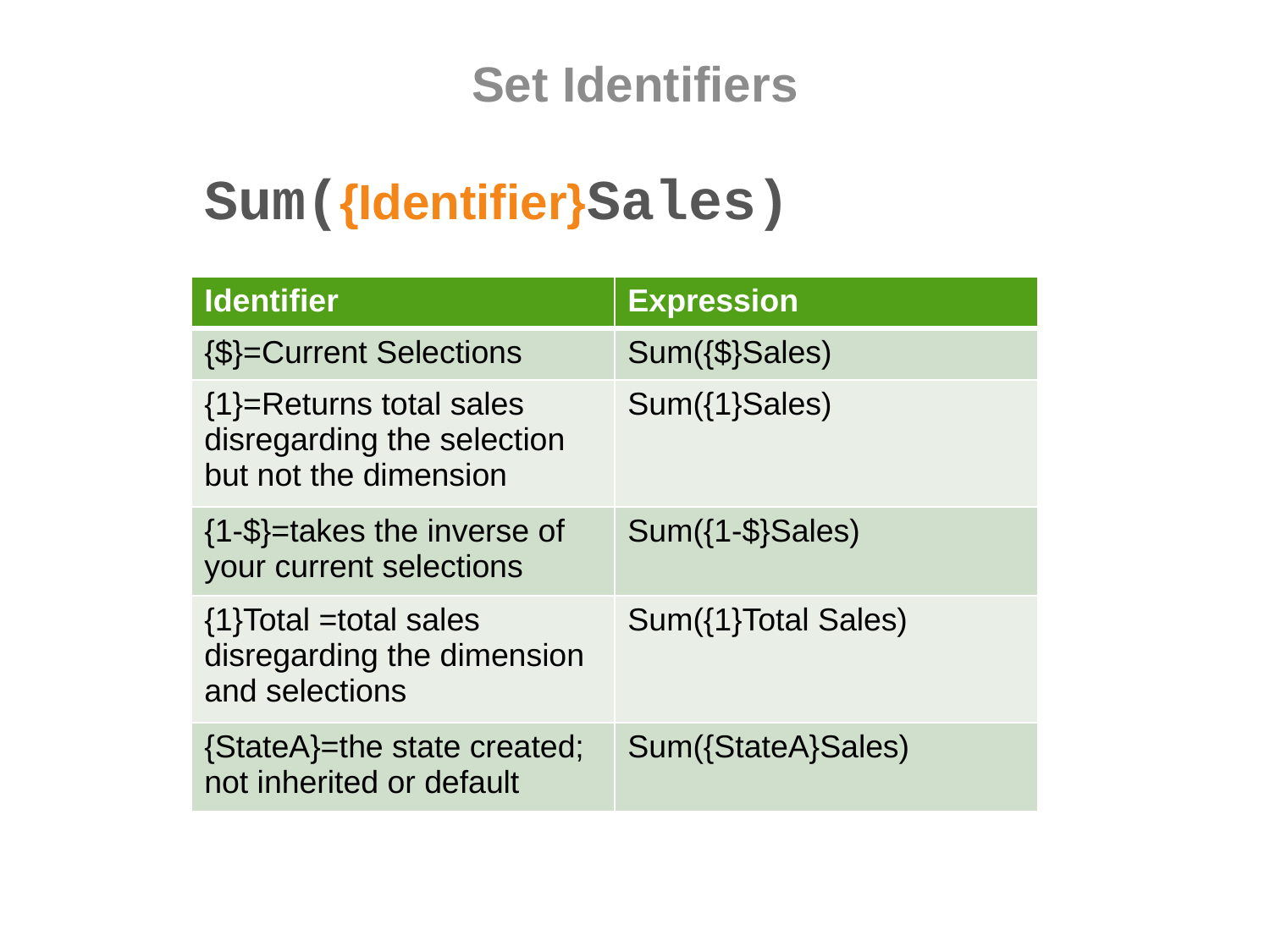

# Set Identifiers
Sum({Identifier}Sales)

| Identifier | Expression |
| --- | --- |
| {$}=Current Selections | Sum({$}Sales) |
| {1}=Returns total sales disregarding the selection but not the dimension | Sum({1}Sales) |
| {1-$}=takes the inverse of your current selections | Sum({1-$}Sales) |
| {1}Total =total sales disregarding the dimension and selections | Sum({1}Total Sales) |
| {StateA}=the state created; not inherited or default | Sum({StateA}Sales) |